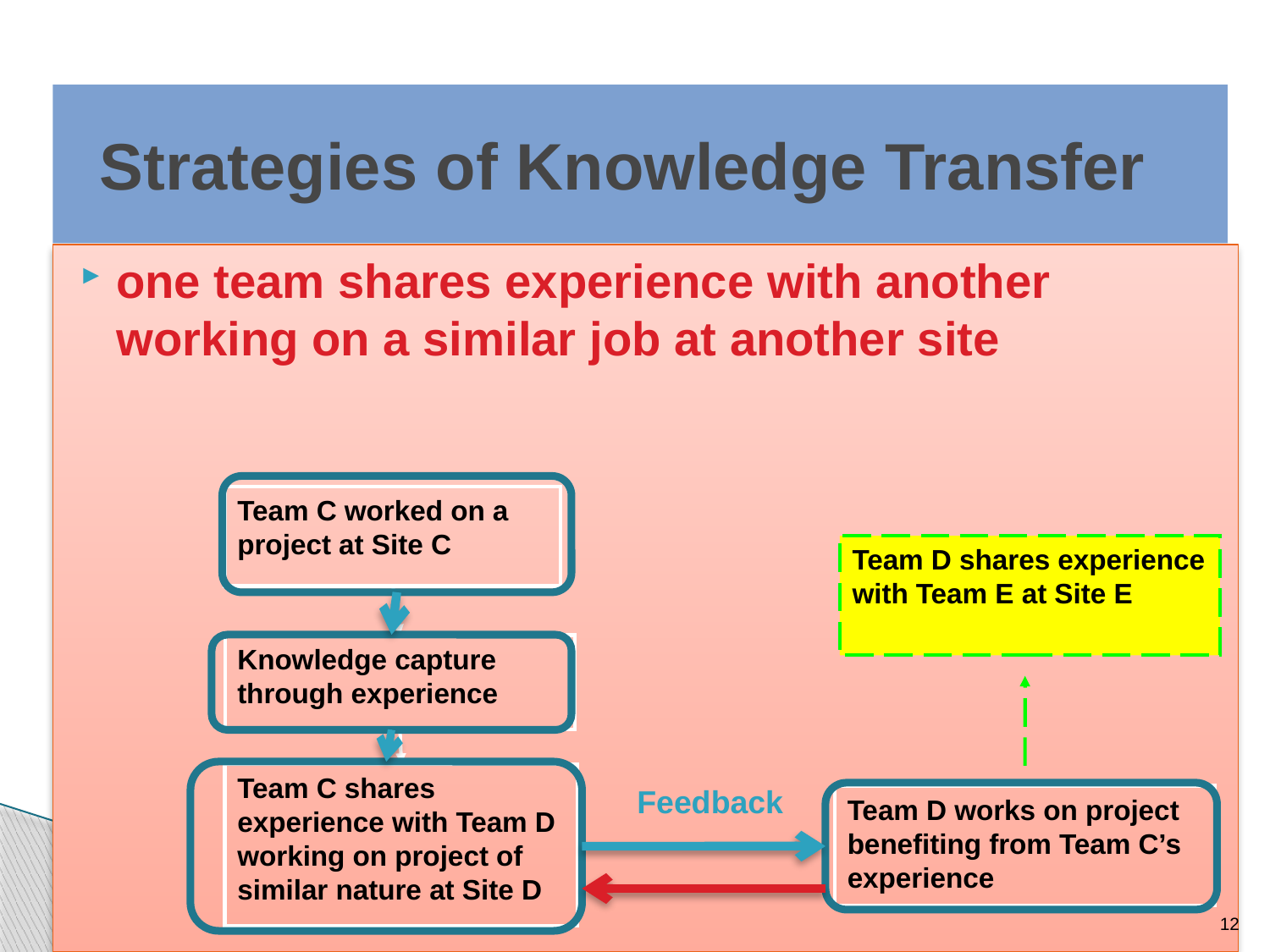

# Strategies of Knowledge Transfer
one team shares experience with another working on a similar job at another site

Team C worked on a project at Site C
Team D shares experience with Team E at Site E

Knowledge capture through experience

Feedback

Team C shares experience with Team D working on project of similar nature at Site D

Team D works on project benefiting from Team C’s experience
12